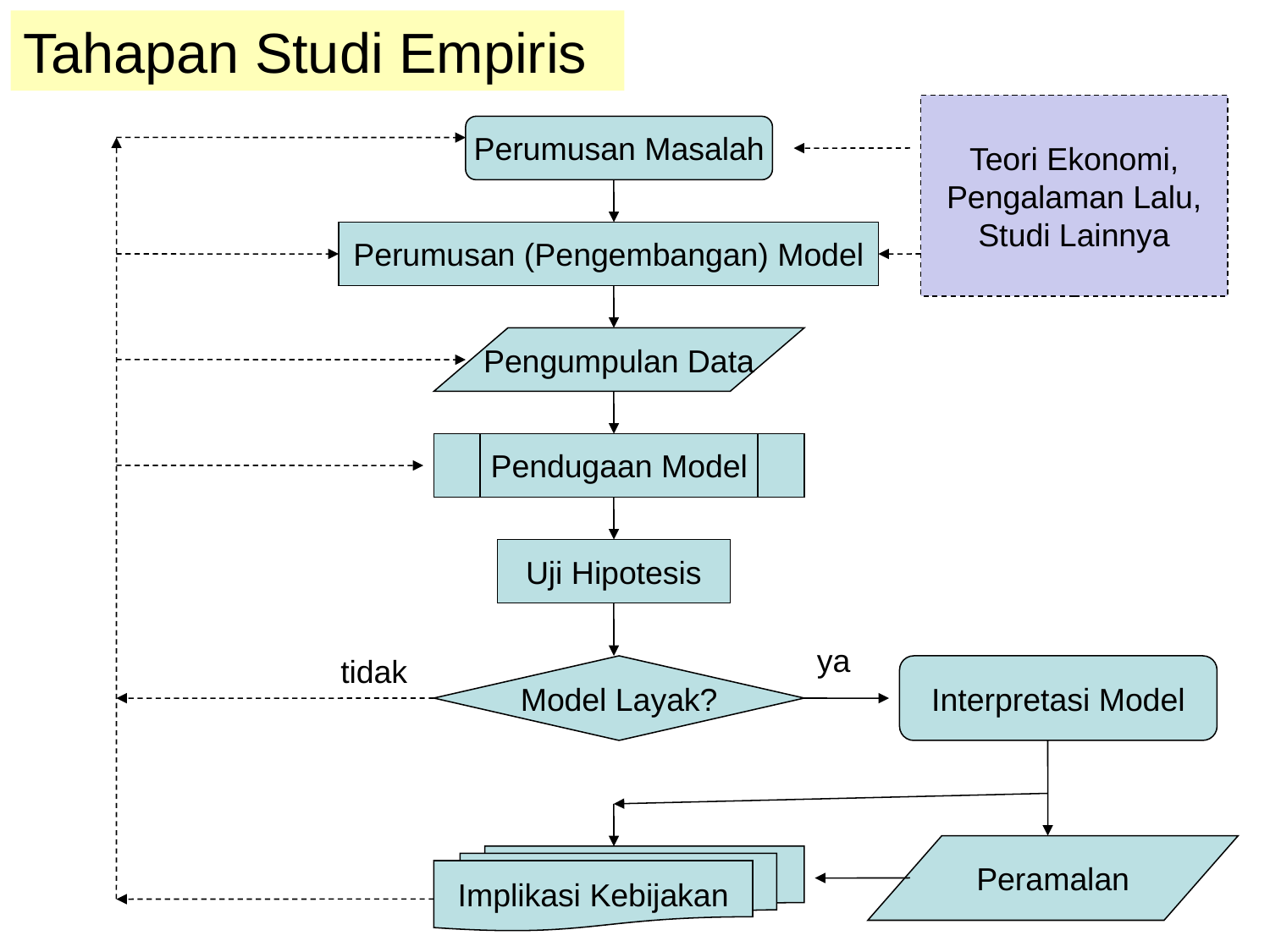

Tahapan Studi Empiris
Teori Ekonomi,
Pengalaman Lalu,
Studi Lainnya
Perumusan Masalah

Perumusan (Pengembangan) Model

Pengumpulan Data

Pendugaan Model

Uji Hipotesis

ya
tidak
Model Layak?
Interpretasi Model

Peramalan
Implikasi Kebijakan